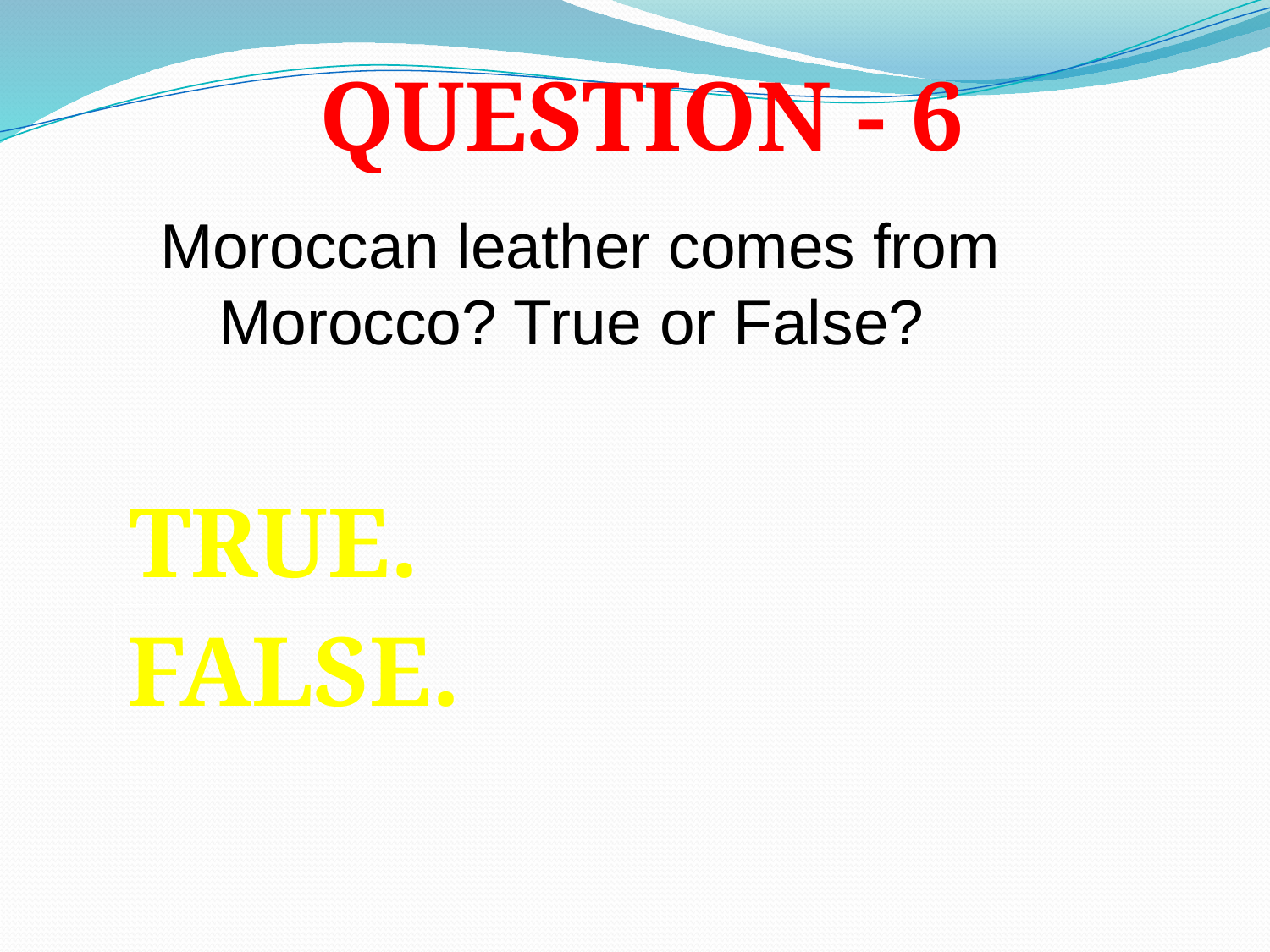

Question - 6
Moroccan leather comes from Morocco? True or False?
True.
False.